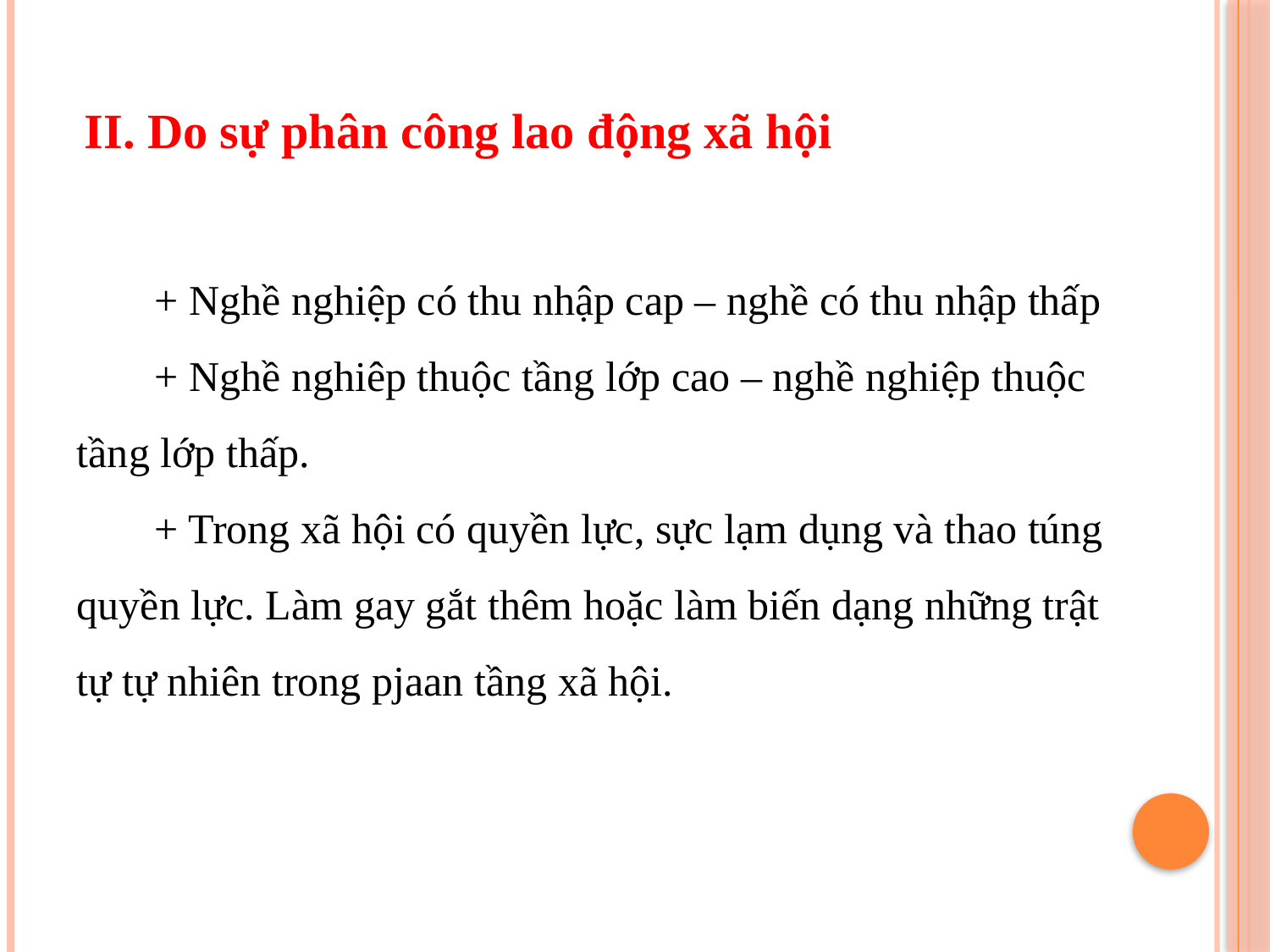

II. Do sự phân công lao động xã hội

+ Nghề nghiệp có thu nhập cap – nghề có thu nhập thấp
+ Nghề nghiêp thuộc tầng lớp cao – nghề nghiệp thuộc tầng lớp thấp.
+ Trong xã hội có quyền lực, sực lạm dụng và thao túng quyền lực. Làm gay gắt thêm hoặc làm biến dạng những trật tự tự nhiên trong pjaan tầng xã hội.